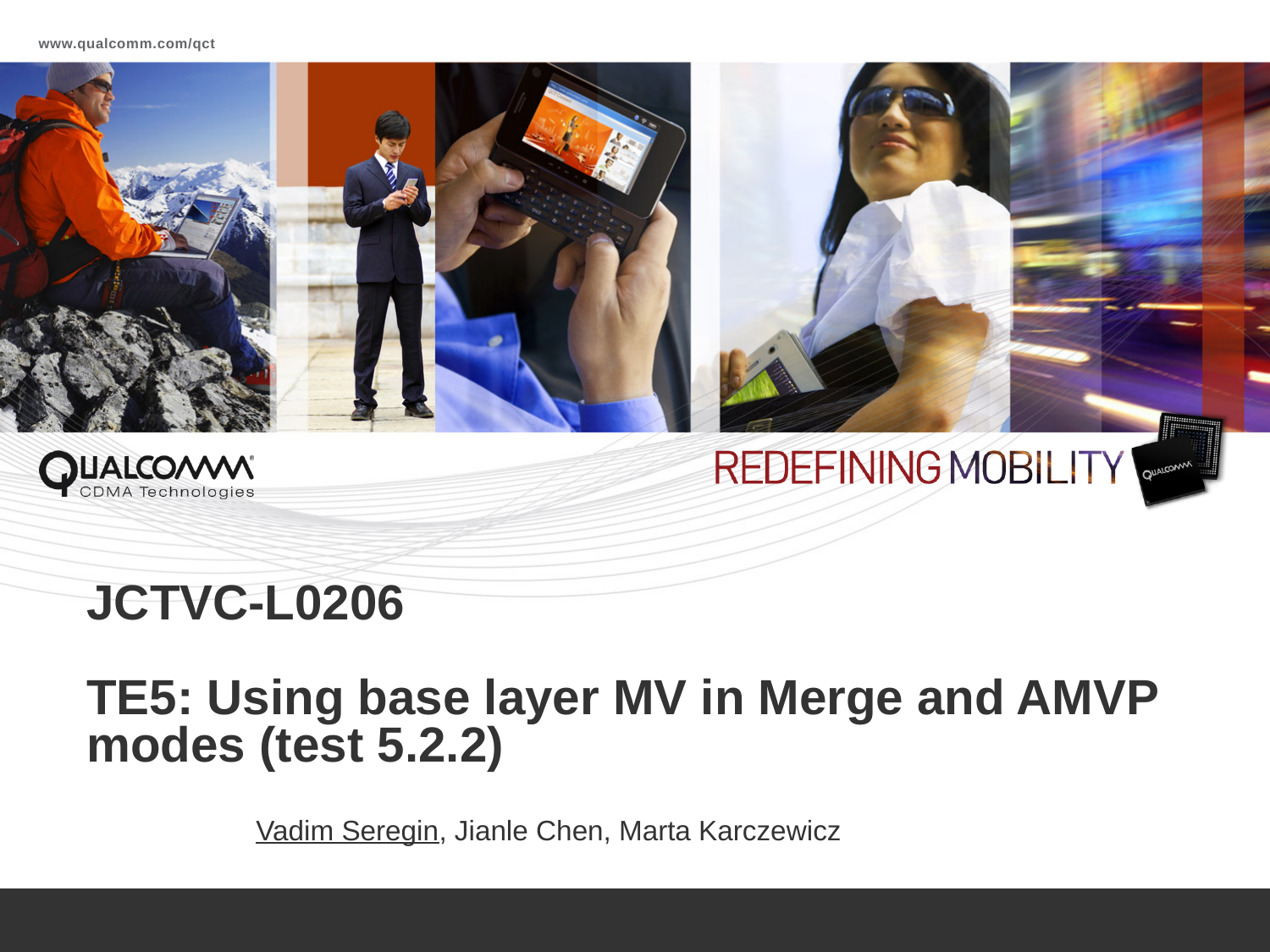

# JCTVC-L0206 TE5: Using base layer MV in Merge and AMVP modes (test 5.2.2)
Vadim Seregin, Jianle Chen, Marta Karczewicz